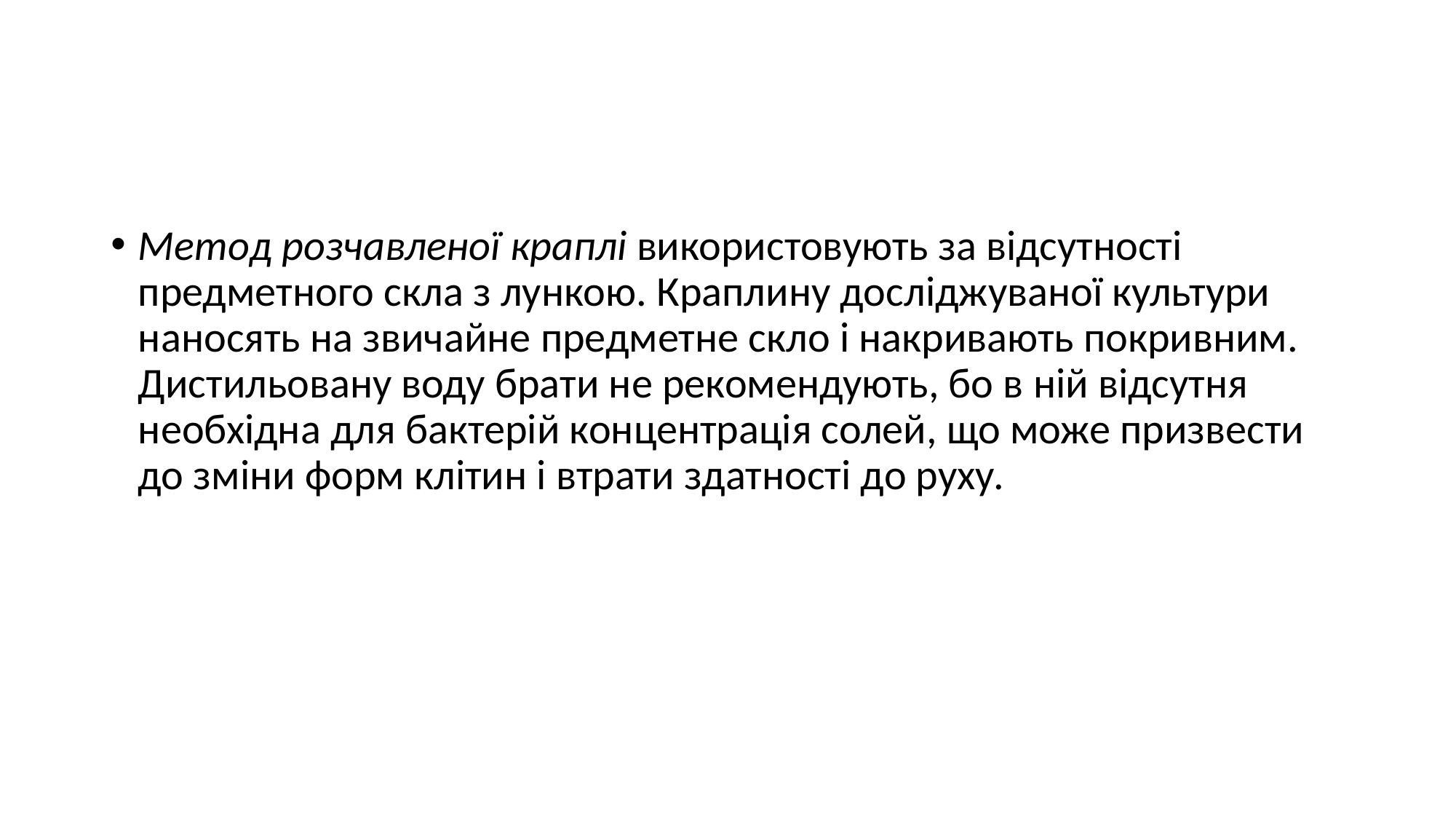

#
Метод розчавленої краплі використовують за відсутності предметного скла з лункою. Краплину досліджуваної культури наносять на звичайне предметне скло і накривають покривним. Дистильовану воду брати не рекомендують, бо в ній відсутня необхідна для бактерій концентрація солей, що може призвести до зміни форм клітин і втрати здатності до руху.